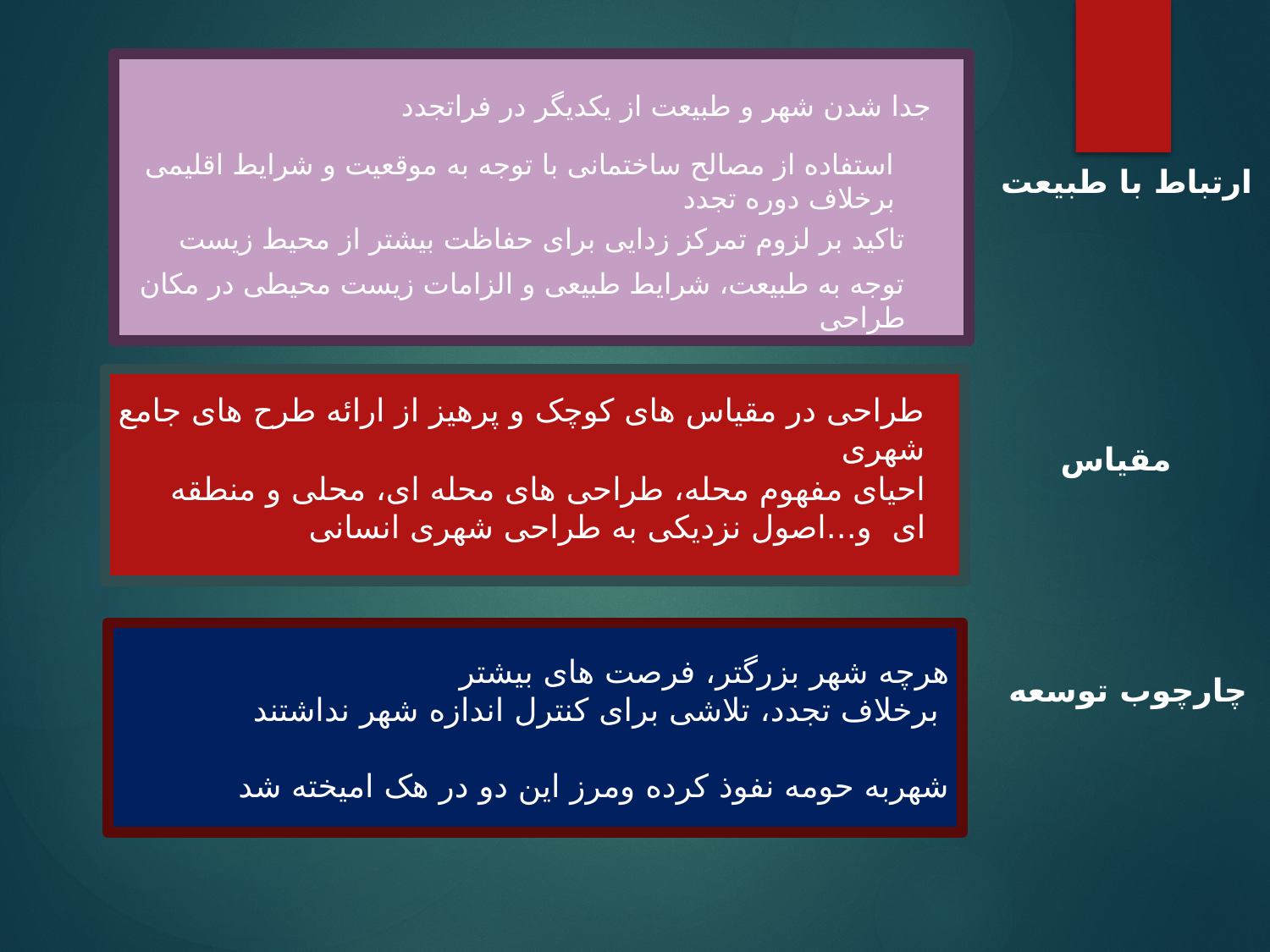

جدا شدن شهر و طبیعت از یکدیگر در فراتجدد
استفاده از مصالح ساختمانی با توجه به موقعیت و شرایط اقلیمی برخلاف دوره تجدد
ارتباط با طبیعت
تاکید بر لزوم تمرکز زدایی برای حفاظت بیشتر از محیط زیست
توجه به طبیعت، شرایط طبیعی و الزامات زیست محیطی در مکان طراحی

طراحی در مقیاس های کوچک و پرهیز از ارائه طرح های جامع شهری
مقیاس
احیای مفهوم محله، طراحی های محله ای، محلی و منطقه ای  و...اصول نزدیکی به طراحی شهری انسانی
هرچه شهر بزرگتر، فرصت های بیشتر
 برخلاف تجدد، تلاشی برای کنترل اندازه شهر نداشتند

شهربه حومه نفوذ کرده ومرز این دو در هک امیخته شد
چارچوب توسعه